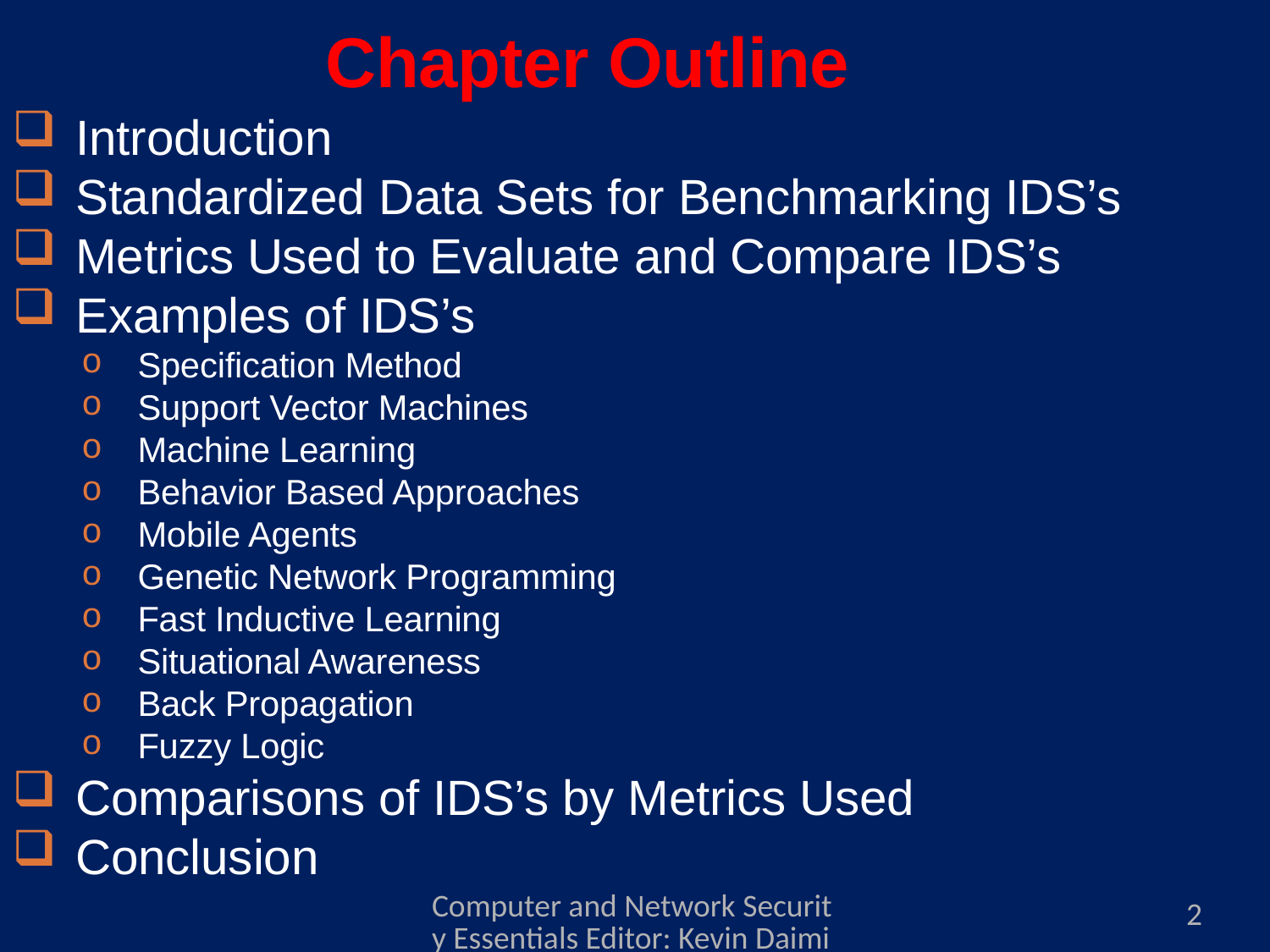

Chapter Outline
Introduction
Standardized Data Sets for Benchmarking IDS’s
Metrics Used to Evaluate and Compare IDS’s
Examples of IDS’s
Specification Method
Support Vector Machines
Machine Learning
Behavior Based Approaches
Mobile Agents
Genetic Network Programming
Fast Inductive Learning
Situational Awareness
Back Propagation
Fuzzy Logic
Comparisons of IDS’s by Metrics Used
Conclusion
Computer and Network Security Essentials Editor: Kevin Daimi Associate Editors: Guillermo Francia, Levent Ertaul, Luis H. Encinas, Eman El-Sheikh Published by Springer
2